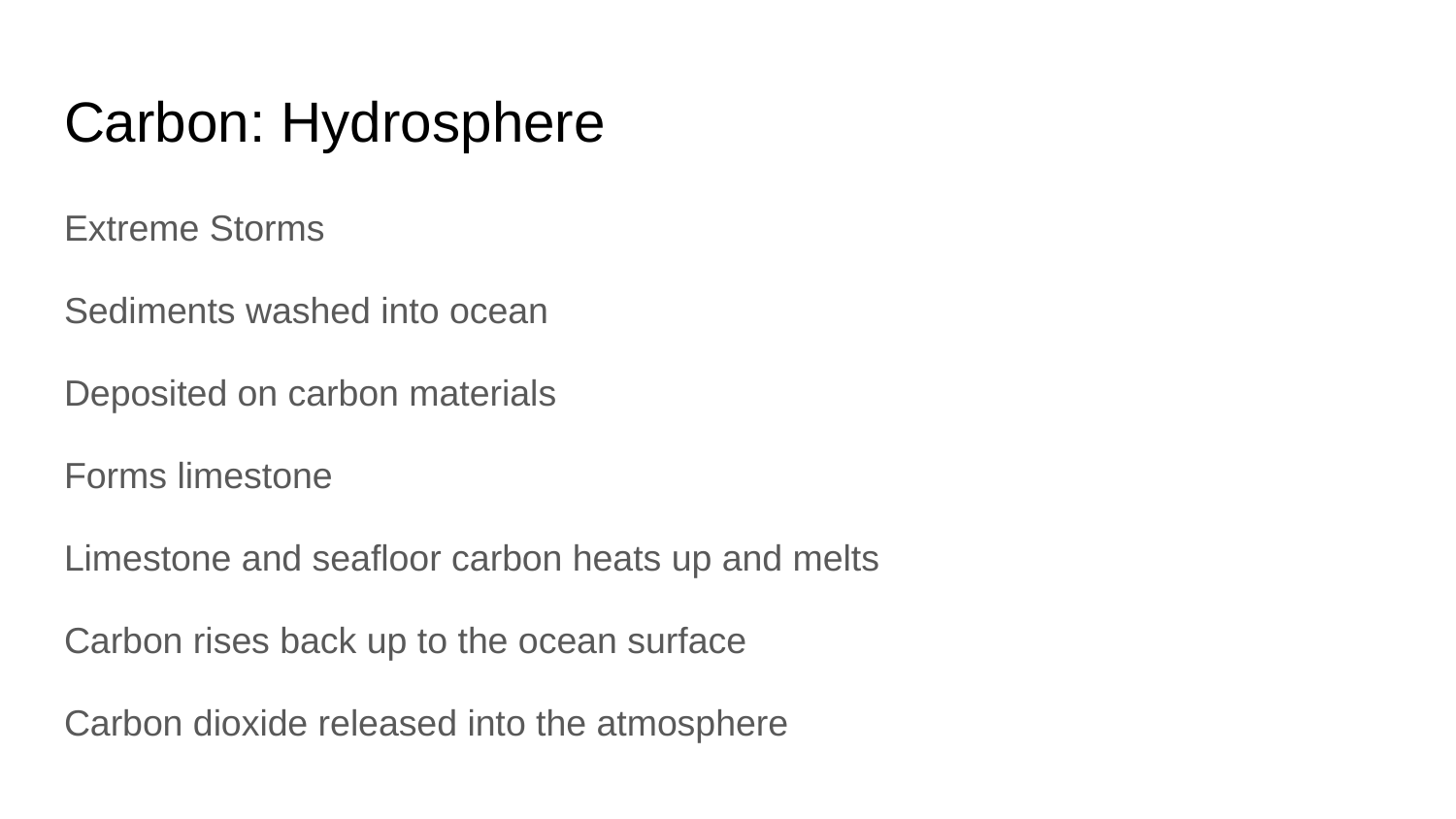

# Carbon: Hydrosphere
Extreme Storms
Sediments washed into ocean
Deposited on carbon materials
Forms limestone
Limestone and seafloor carbon heats up and melts
Carbon rises back up to the ocean surface
Carbon dioxide released into the atmosphere